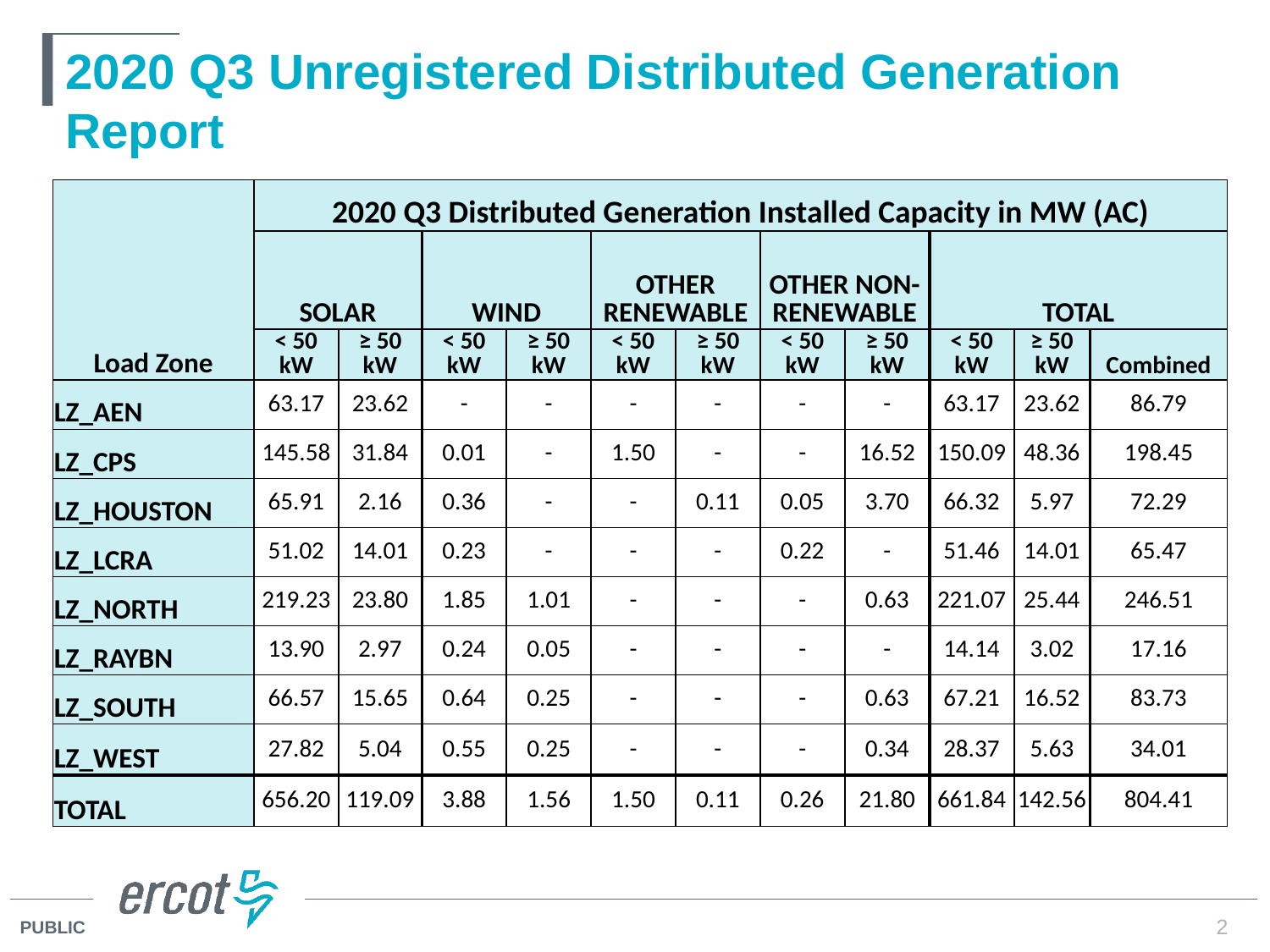

# 2020 Q3 Unregistered Distributed Generation Report
| Load Zone | 2020 Q3 Distributed Generation Installed Capacity in MW (AC) |  |  |  |  |  |  |  |  |  |  |
| --- | --- | --- | --- | --- | --- | --- | --- | --- | --- | --- | --- |
|  | SOLAR |  | WIND |  | OTHER RENEWABLE |  | OTHER NON-RENEWABLE |  | TOTAL |  |  |
|  | < 50 kW | ≥ 50 kW | < 50 kW | ≥ 50 kW | < 50 kW | ≥ 50 kW | < 50 kW | ≥ 50 kW | < 50 kW | ≥ 50 kW | Combined |
| LZ\_AEN | 63.17 | 23.62 | - | - | - | - | - | - | 63.17 | 23.62 | 86.79 |
| LZ\_CPS | 145.58 | 31.84 | 0.01 | - | 1.50 | - | - | 16.52 | 150.09 | 48.36 | 198.45 |
| LZ\_HOUSTON | 65.91 | 2.16 | 0.36 | - | - | 0.11 | 0.05 | 3.70 | 66.32 | 5.97 | 72.29 |
| LZ\_LCRA | 51.02 | 14.01 | 0.23 | - | - | - | 0.22 | - | 51.46 | 14.01 | 65.47 |
| LZ\_NORTH | 219.23 | 23.80 | 1.85 | 1.01 | - | - | - | 0.63 | 221.07 | 25.44 | 246.51 |
| LZ\_RAYBN | 13.90 | 2.97 | 0.24 | 0.05 | - | - | - | - | 14.14 | 3.02 | 17.16 |
| LZ\_SOUTH | 66.57 | 15.65 | 0.64 | 0.25 | - | - | - | 0.63 | 67.21 | 16.52 | 83.73 |
| LZ\_WEST | 27.82 | 5.04 | 0.55 | 0.25 | - | - | - | 0.34 | 28.37 | 5.63 | 34.01 |
| TOTAL | 656.20 | 119.09 | 3.88 | 1.56 | 1.50 | 0.11 | 0.26 | 21.80 | 661.84 | 142.56 | 804.41 |
2